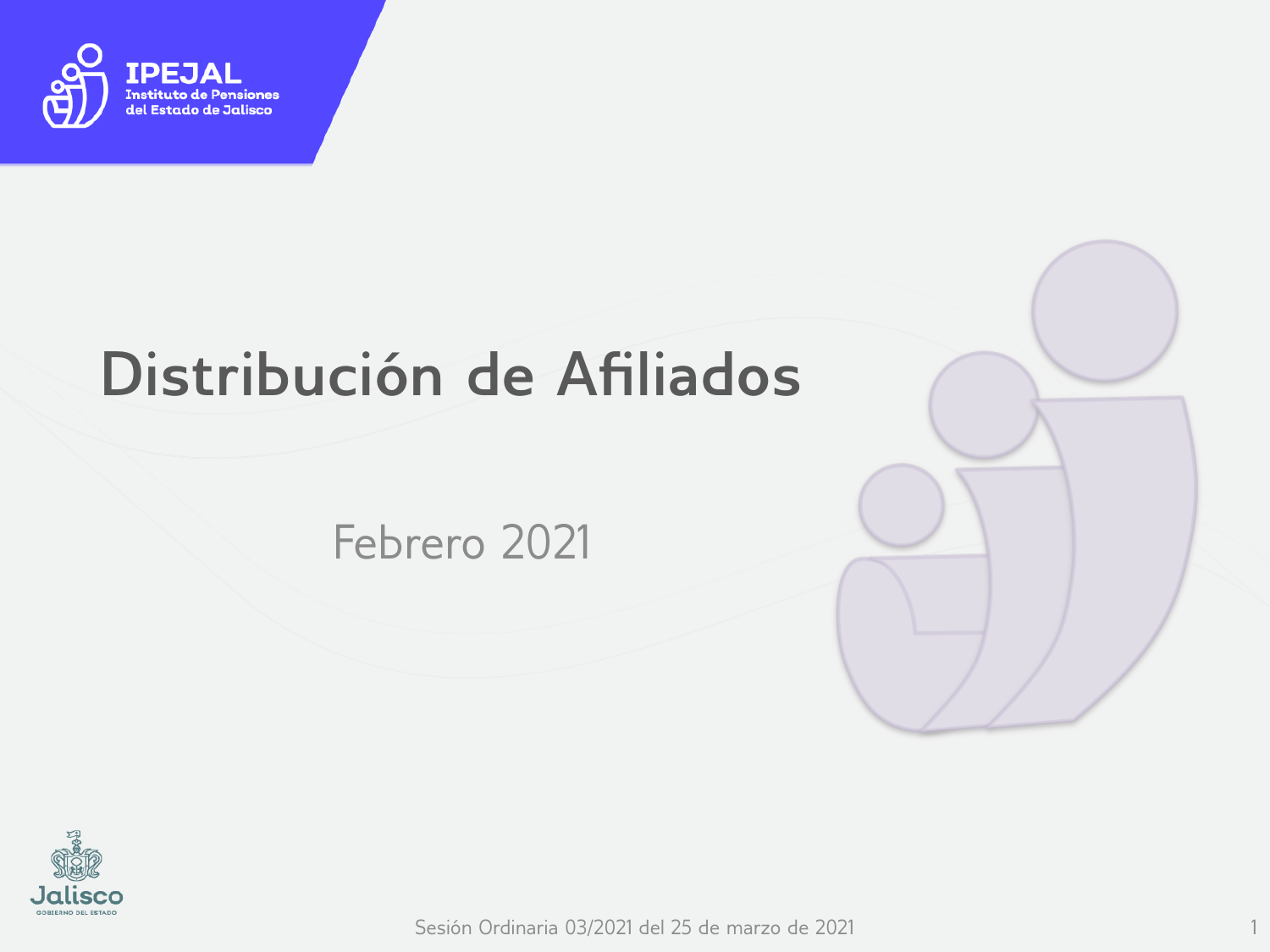

# Distribución de Afiliados
Febrero 2021
1
Sesión Ordinaria 03/2021 del 25 de marzo de 2021